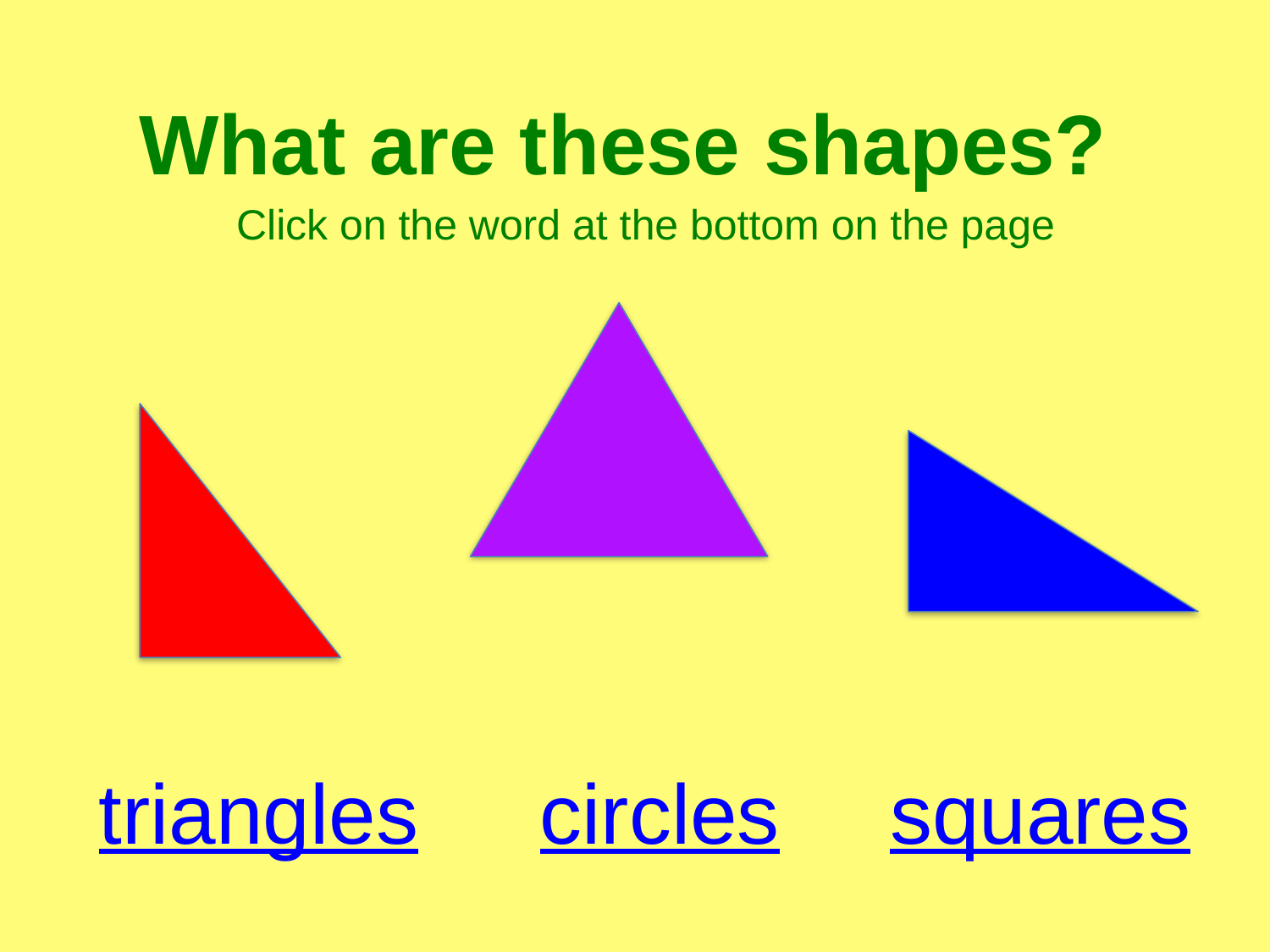

What are these shapes?
Click on the word at the bottom on the page

triangles
circles
squares